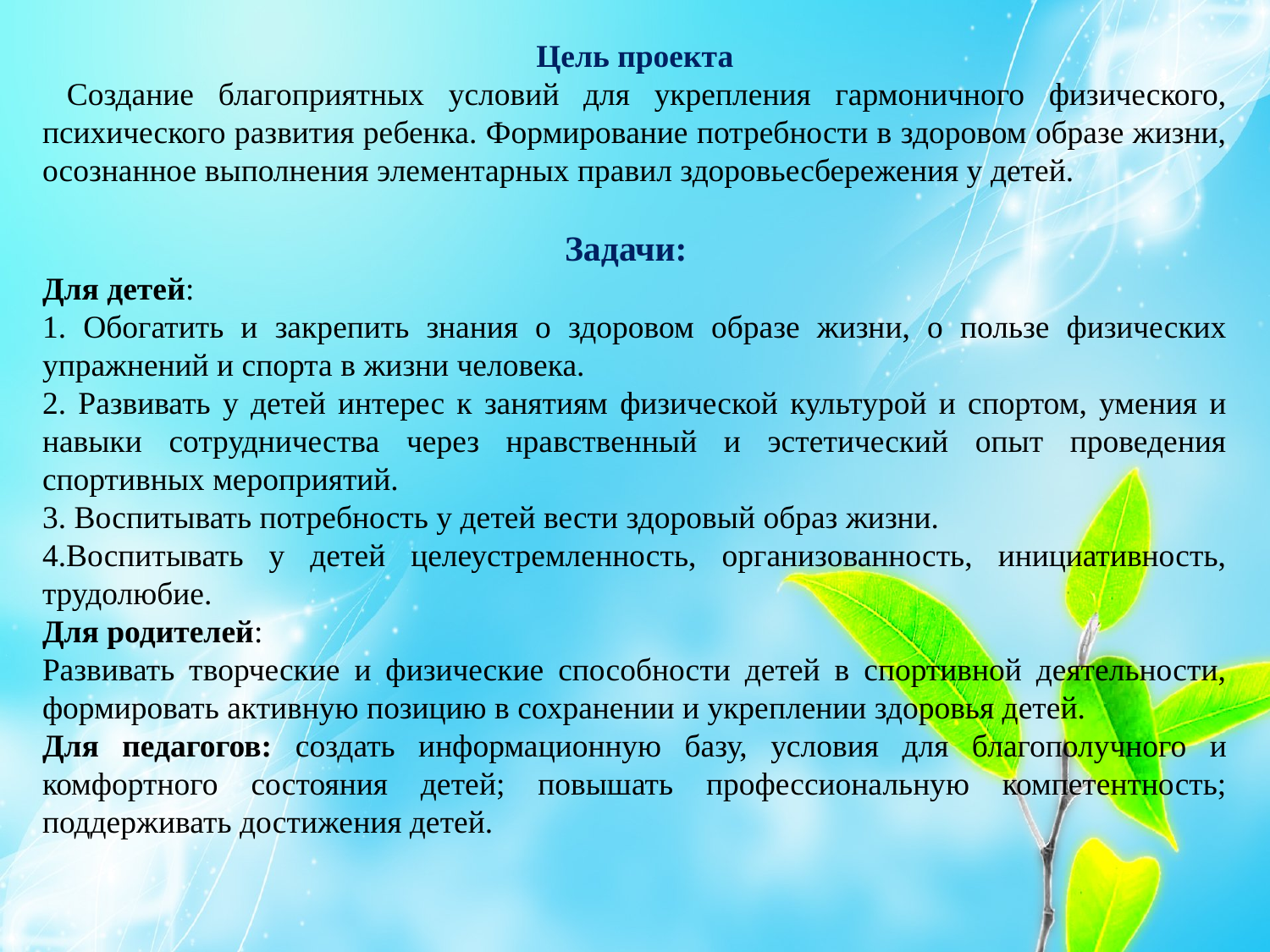

Цель проекта
 Создание благоприятных условий для укрепления гармоничного физического, психического развития ребенка. Формирование потребности в здоровом образе жизни, осознанное выполнения элементарных правил здоровьесбережения у детей.

Задачи:
Для детей:
1. Обогатить и закрепить знания о здоровом образе жизни, о пользе физических упражнений и спорта в жизни человека.
2. Развивать у детей интерес к занятиям физической культурой и спортом, умения и навыки сотрудничества через нравственный и эстетический опыт проведения спортивных мероприятий.
3. Воспитывать потребность у детей вести здоровый образ жизни.
4.Воспитывать у детей целеустремленность, организованность, инициативность, трудолюбие.
Для родителей:
Развивать творческие и физические способности детей в спортивной деятельности, формировать активную позицию в сохранении и укреплении здоровья детей.
Для педагогов: создать информационную базу, условия для благополучного и комфортного состояния детей; повышать профессиональную компетентность; поддерживать достижения детей.